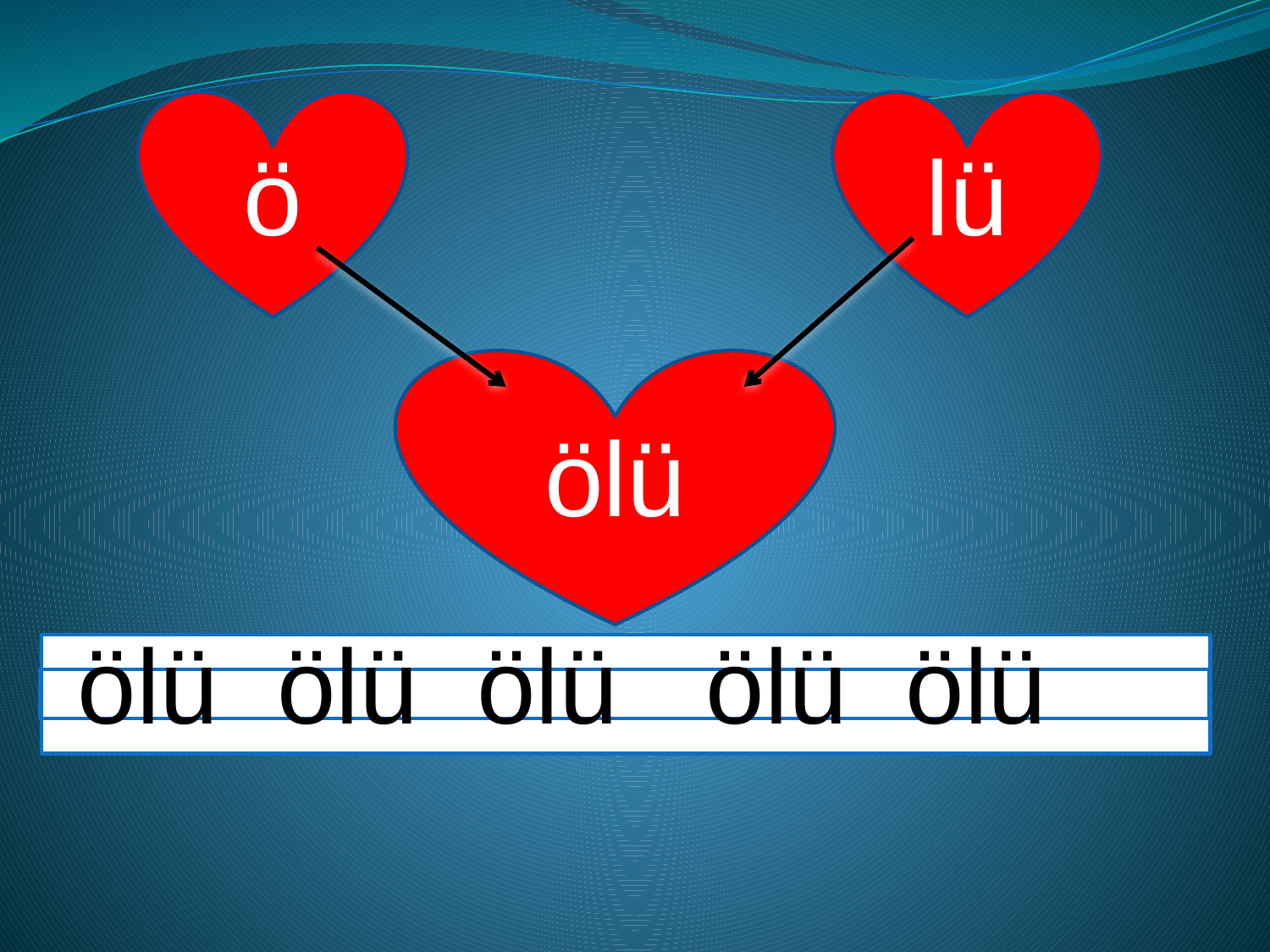

ö
lü

ölü

  ölü  ölü  ölü   ölü  ölü